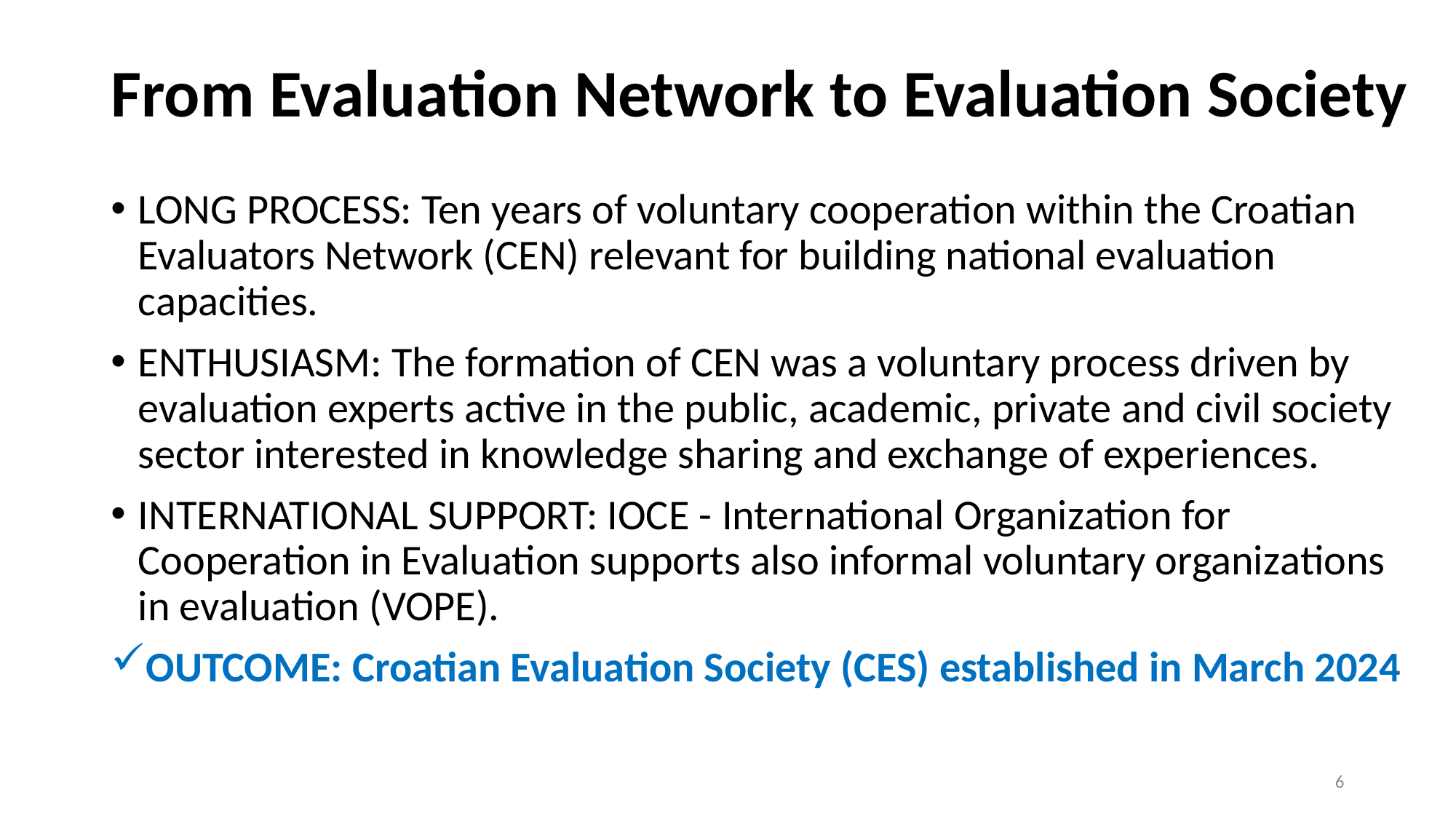

# From Evaluation Network to Evaluation Society
LONG PROCESS: Ten years of voluntary cooperation within the Croatian Evaluators Network (CEN) relevant for building national evaluation capacities.
ENTHUSIASM: The formation of CEN was a voluntary process driven by evaluation experts active in the public, academic, private and civil society sector interested in knowledge sharing and exchange of experiences.
INTERNATIONAL SUPPORT: IOCE - International Organization for Cooperation in Evaluation supports also informal voluntary organizations in evaluation (VOPE).
OUTCOME: Croatian Evaluation Society (CES) established in March 2024

6